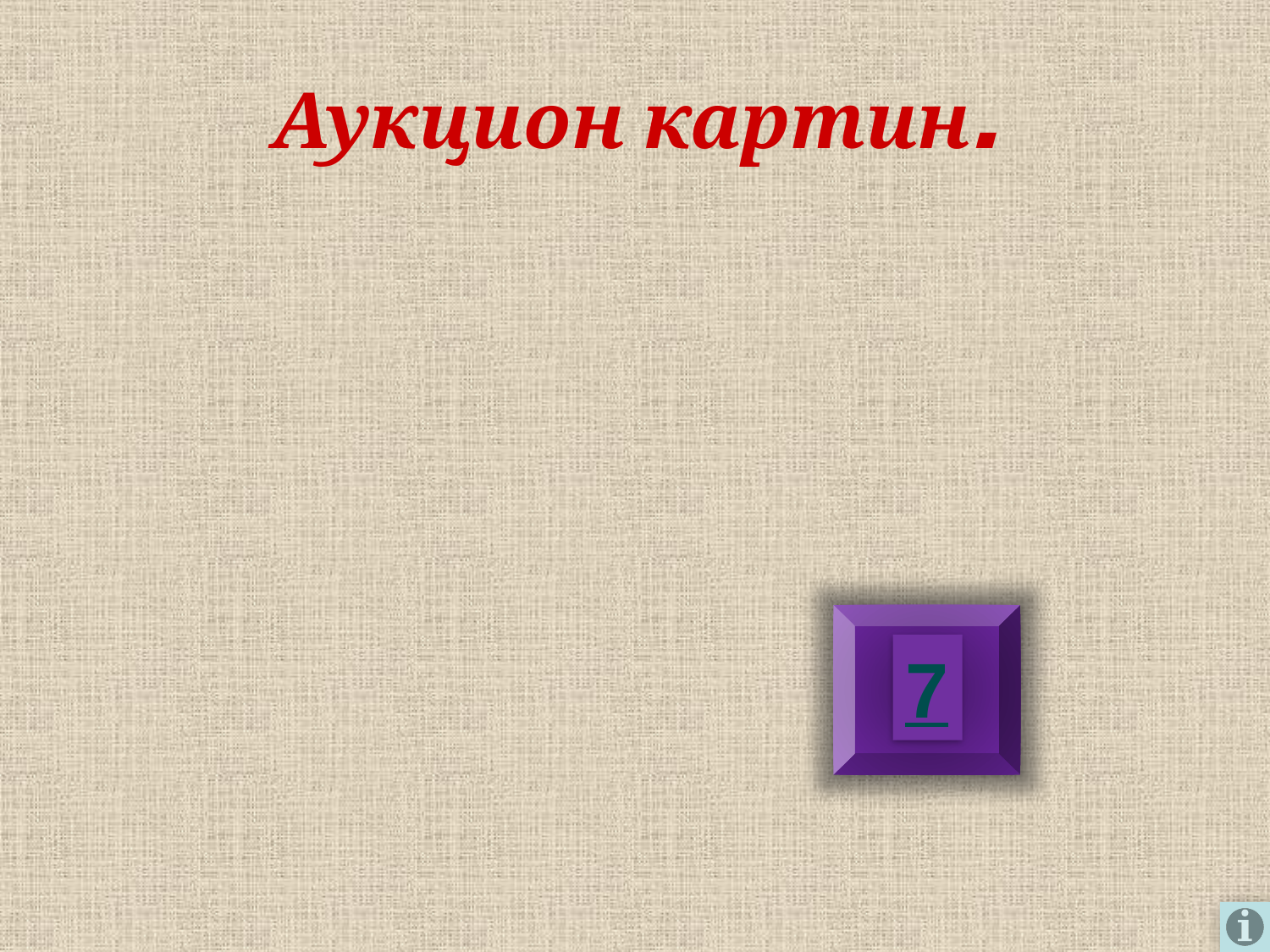

# Аукцион картин.

1

2

3

4

5

6

7